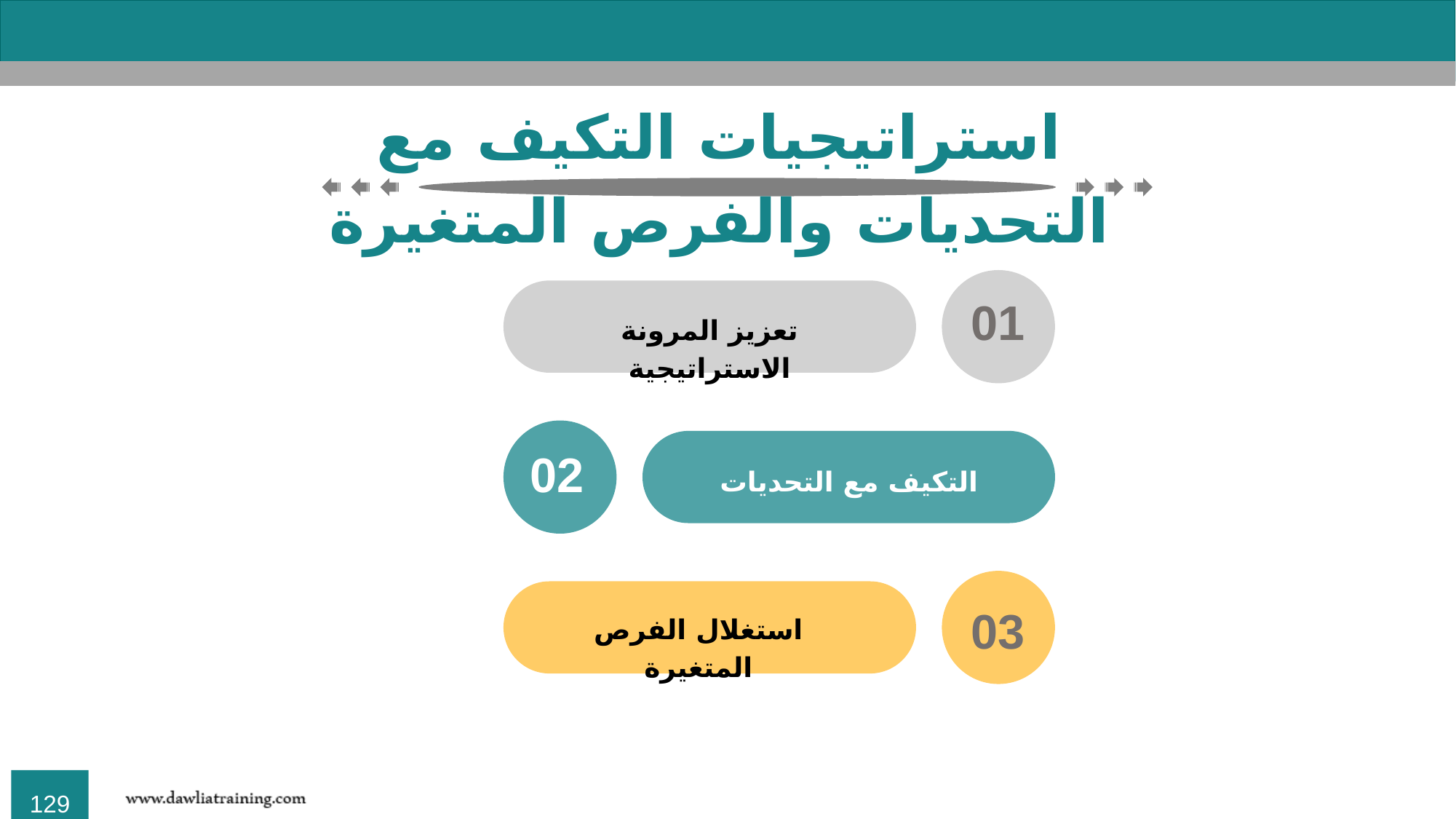

استراتيجيات التكيف مع التحديات والفرص المتغيرة

01
تعزيز المرونة الاستراتيجية

02
التكيف مع التحديات

03
استغلال الفرص المتغيرة